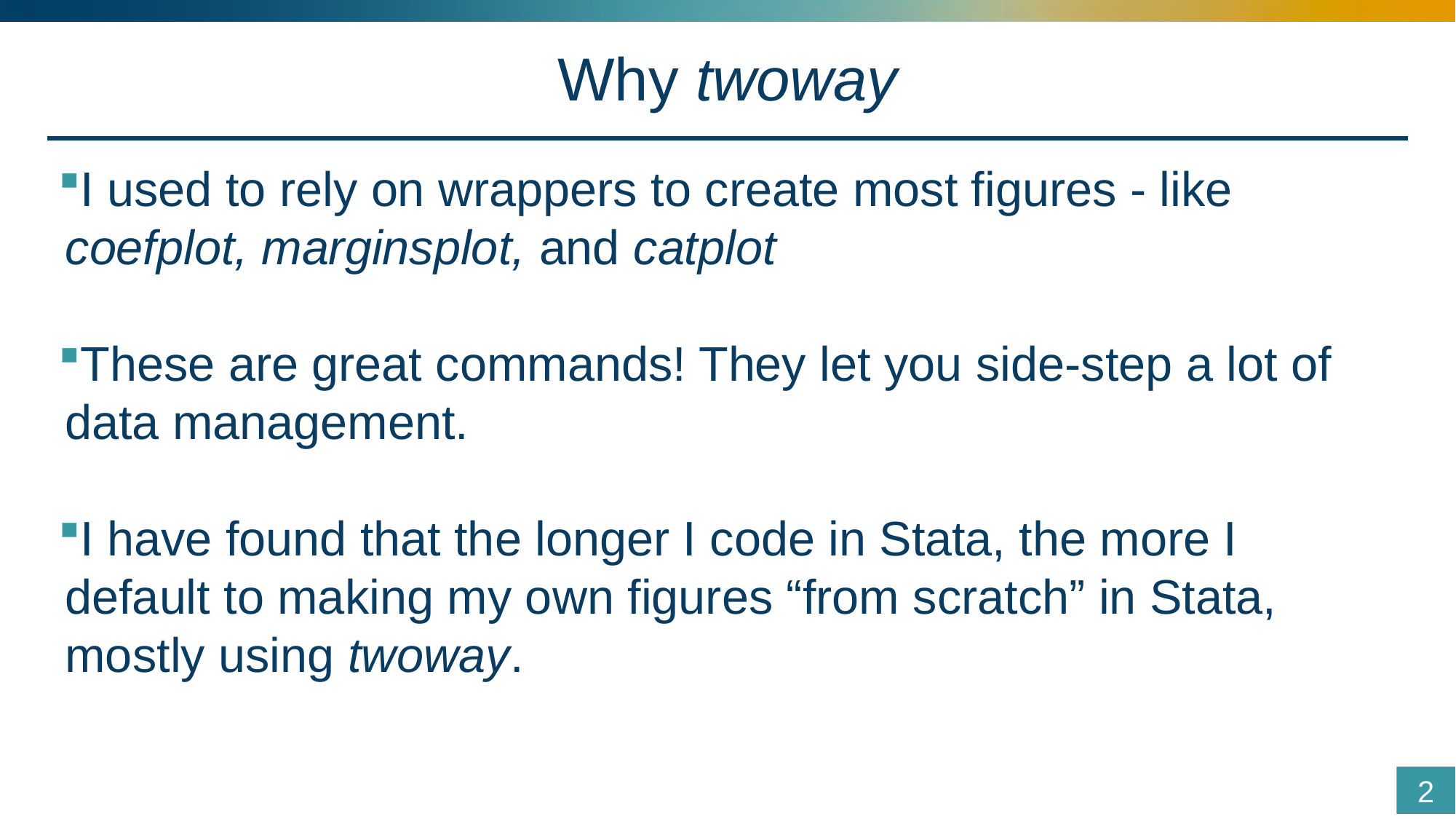

# Why twoway
I used to rely on wrappers to create most figures - like coefplot, marginsplot, and catplot

These are great commands! They let you side-step a lot of data management.

I have found that the longer I code in Stata, the more I default to making my own figures “from scratch” in Stata, mostly using twoway.